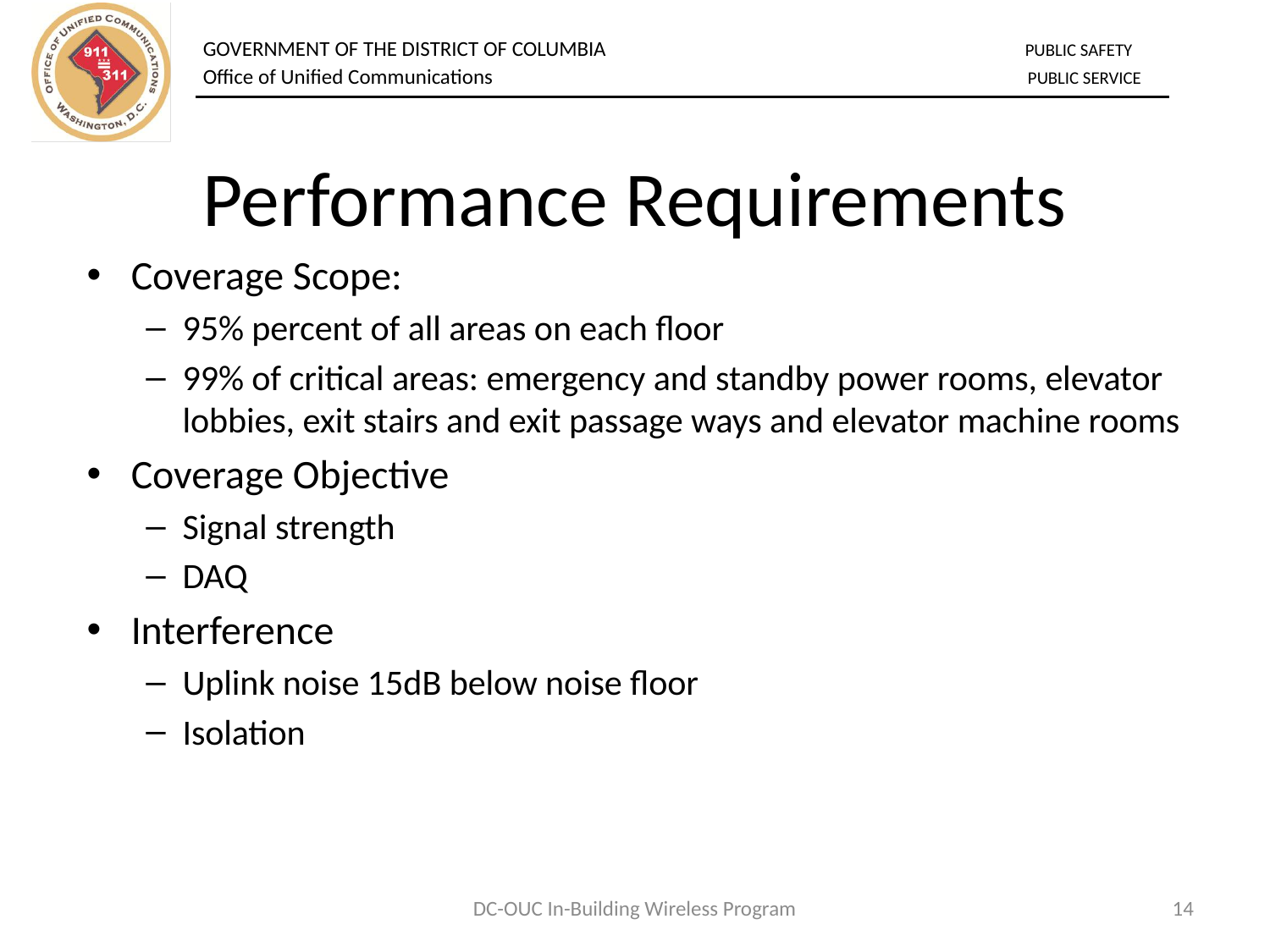

# Performance Requirements
Coverage Scope:
95% percent of all areas on each floor
99% of critical areas: emergency and standby power rooms, elevator lobbies, exit stairs and exit passage ways and elevator machine rooms
Coverage Objective
Signal strength
DAQ
Interference
Uplink noise 15dB below noise floor
Isolation

DC-OUC In-Building Wireless Program
14